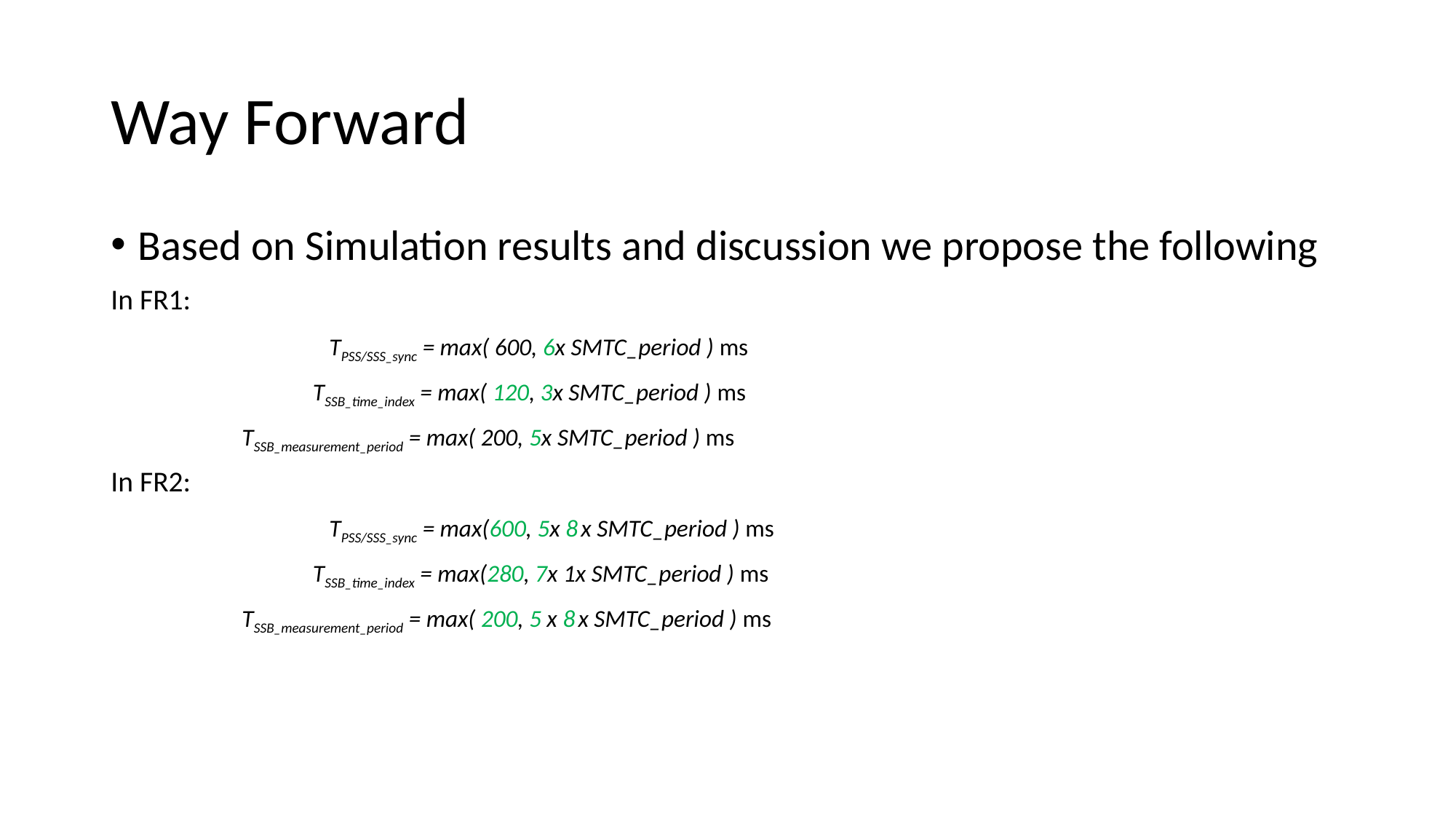

# Way Forward
Based on Simulation results and discussion we propose the following
In FR1:
 		TPSS/SSS_sync = max( 600, 6x SMTC_period ) ms
                                     TSSB_time_index = max( 120, 3x SMTC_period ) ms
                        TSSB_measurement_period = max( 200, 5x SMTC_period ) ms
In FR2:
 		TPSS/SSS_sync = max(600, 5x 8 x SMTC_period ) ms
	                 TSSB_time_index = max(280, 7x 1x SMTC_period ) ms
                        TSSB_measurement_period = max( 200, 5 x 8 x SMTC_period ) ms